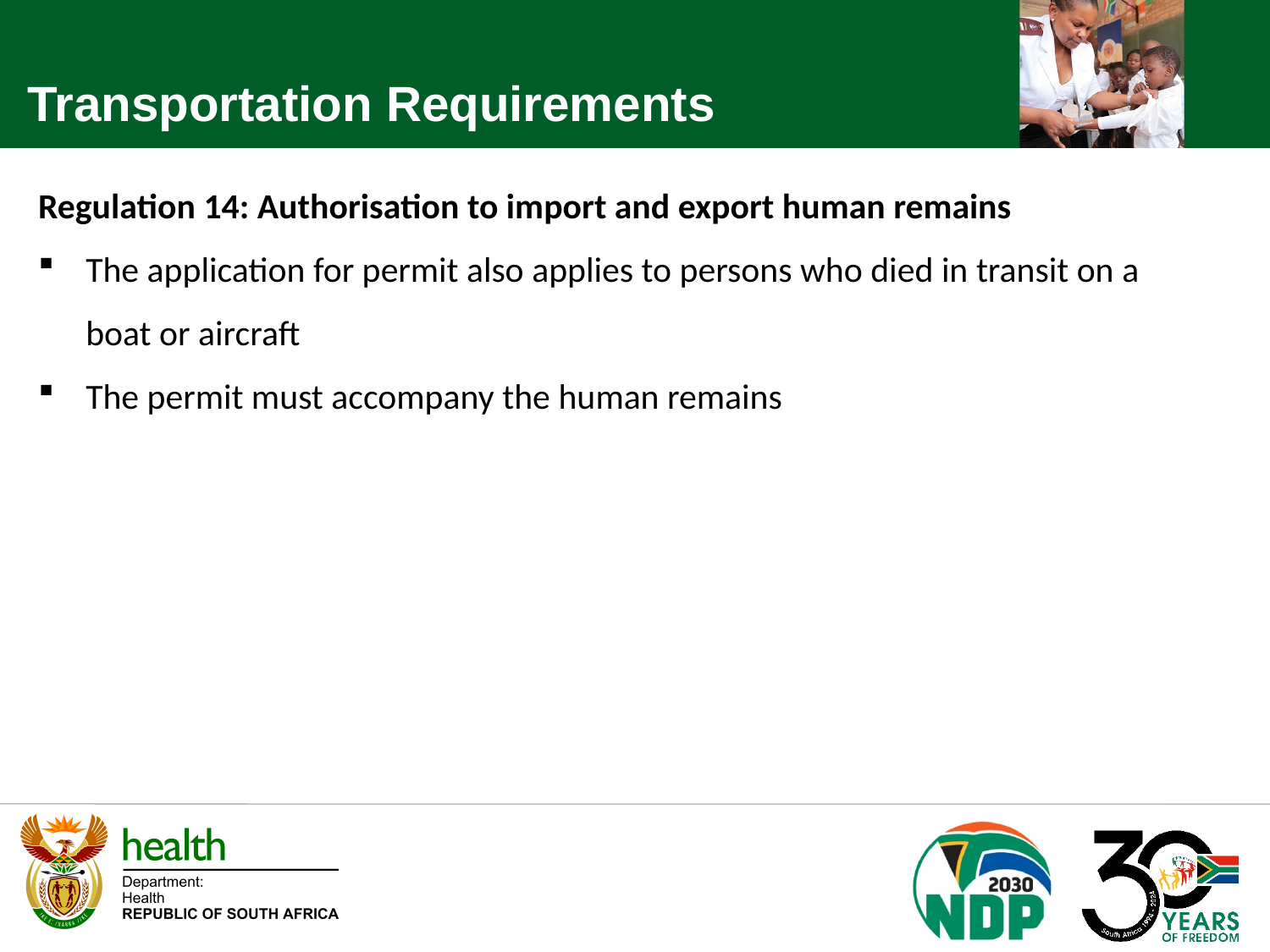

Transportation Requirements
Regulation 14: Authorisation to import and export human remains
The application for permit also applies to persons who died in transit on a boat or aircraft
The permit must accompany the human remains